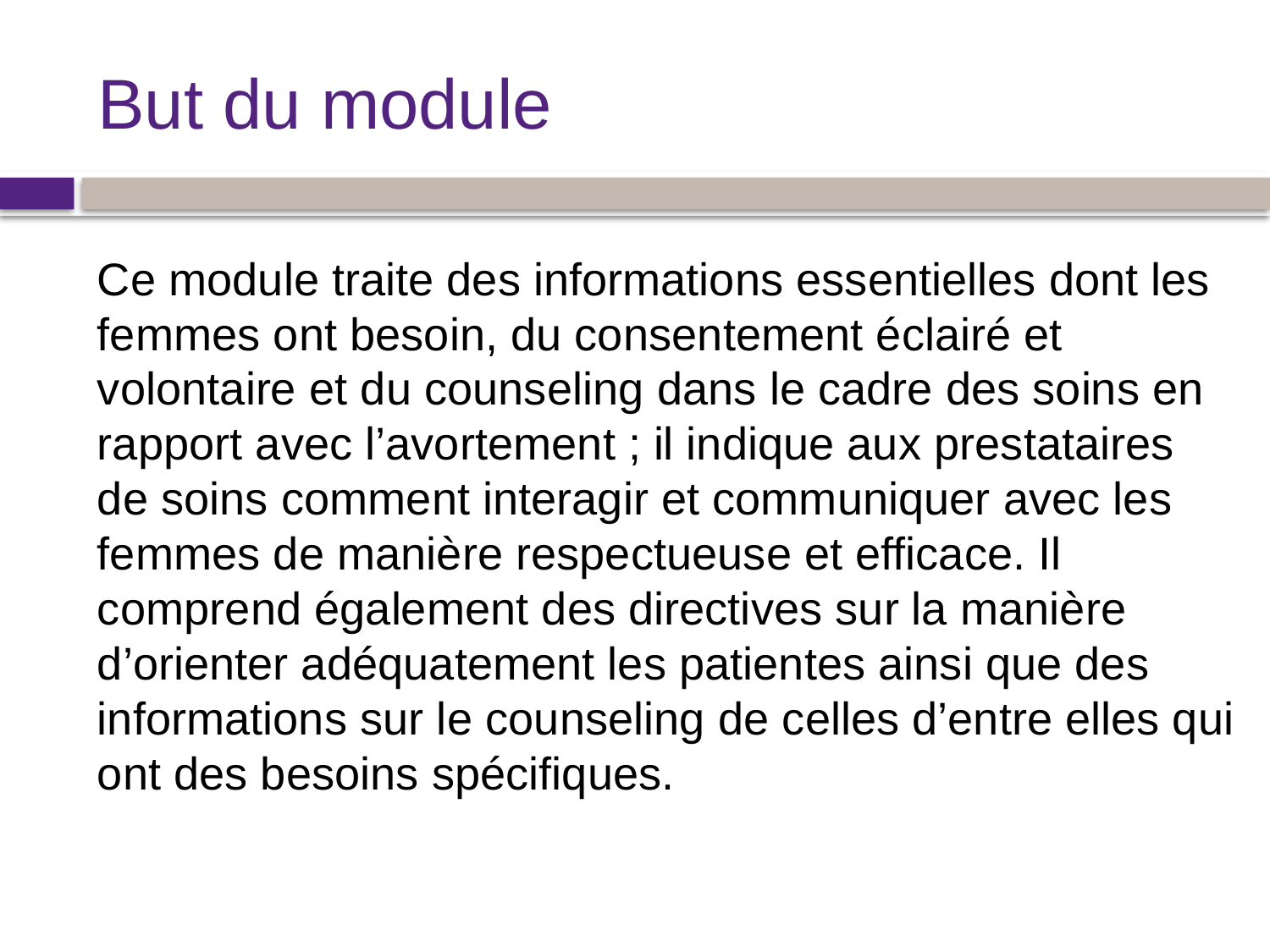

# But du module
Ce module traite des informations essentielles dont les femmes ont besoin, du consentement éclairé et volontaire et du counseling dans le cadre des soins en rapport avec l’avortement ; il indique aux prestataires de soins comment interagir et communiquer avec les femmes de manière respectueuse et efficace. Il comprend également des directives sur la manière d’orienter adéquatement les patientes ainsi que des informations sur le counseling de celles d’entre elles qui ont des besoins spécifiques.